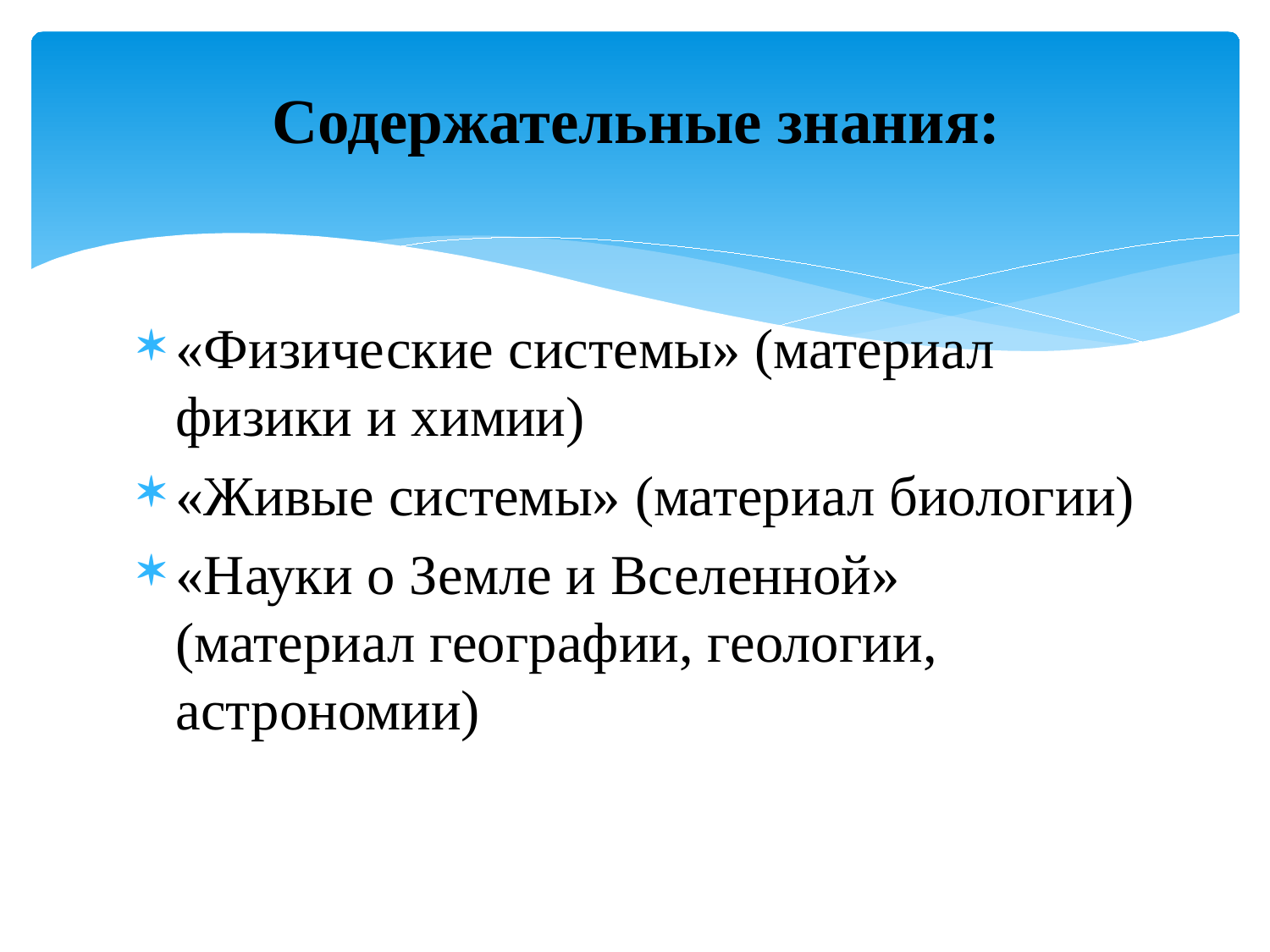

# Содержательные знания:
«Физические системы» (материал физики и химии)
«Живые системы» (материал биологии)
«Науки о Земле и Вселенной» (материал географии, геологии, астрономии)